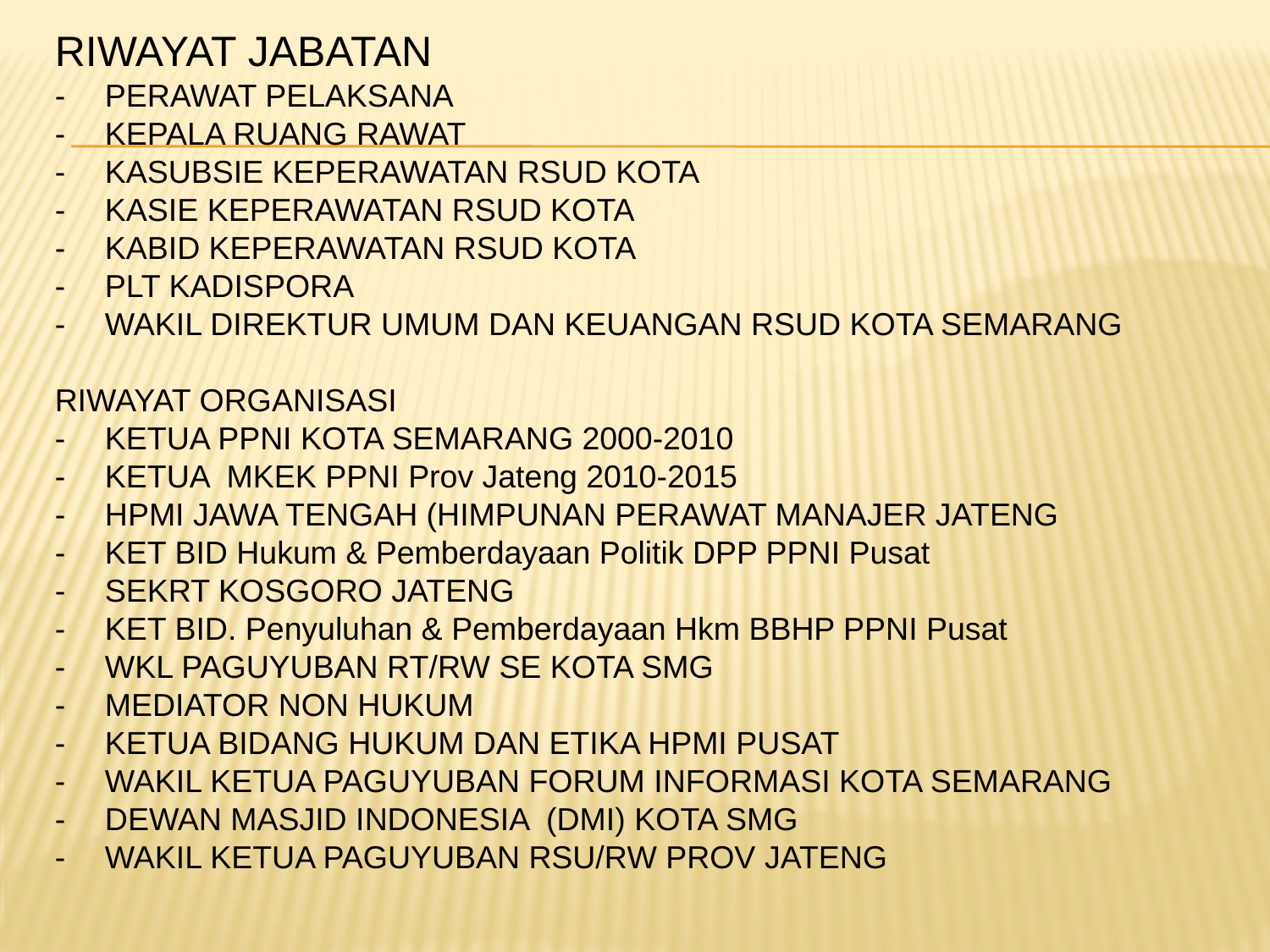

# RIWAYAT JABATAN
-	PERAWAT PELAKSANA
-	KEPALA RUANG RAWAT
-	KASUBSIE KEPERAWATAN RSUD KOTA
-	KASIE KEPERAWATAN RSUD KOTA
-	KABID KEPERAWATAN RSUD KOTA
-	PLT KADISPORA
-	WAKIL DIREKTUR UMUM DAN KEUANGAN RSUD KOTA SEMARANG

RIWAYAT ORGANISASI
-	KETUA PPNI KOTA SEMARANG 2000-2010
-	KETUA  MKEK PPNI Prov Jateng 2010-2015
-	HPMI JAWA TENGAH (HIMPUNAN PERAWAT MANAJER JATENG
-	KET BID Hukum & Pemberdayaan Politik DPP PPNI Pusat
-	SEKRT KOSGORO JATENG
-	KET BID. Penyuluhan & Pemberdayaan Hkm BBHP PPNI Pusat
-	WKL PAGUYUBAN RT/RW SE KOTA SMG
-	MEDIATOR NON HUKUM
-	KETUA BIDANG HUKUM DAN ETIKA HPMI PUSAT
-	WAKIL KETUA PAGUYUBAN FORUM INFORMASI KOTA SEMARANG
-	DEWAN MASJID INDONESIA  (DMI) KOTA SMG
-	WAKIL KETUA PAGUYUBAN RSU/RW PROV JATENG